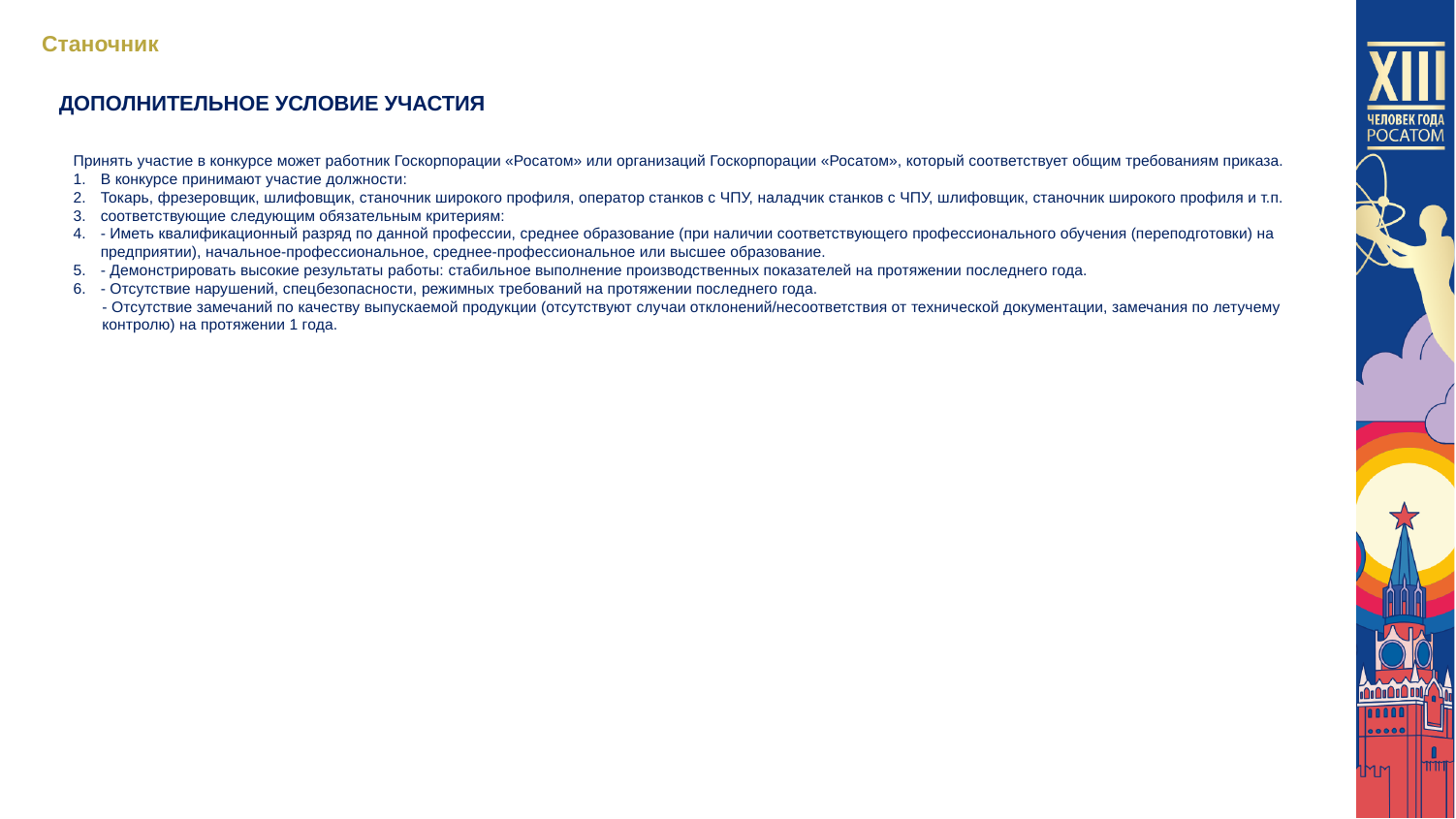

Станочник
ДОПОЛНИТЕЛЬНОЕ УСЛОВИЕ УЧАСТИЯ
Принять участие в конкурсе может работник Госкорпорации «Росатом» или организаций Госкорпорации «Росатом», который соответствует общим требованиям приказа.
В конкурсе принимают участие должности:
Токарь, фрезеровщик, шлифовщик, станочник широкого профиля, оператор станков с ЧПУ, наладчик станков с ЧПУ, шлифовщик, станочник широкого профиля и т.п.
соответствующие следующим обязательным критериям:
- Иметь квалификационный разряд по данной профессии, среднее образование (при наличии соответствующего профессионального обучения (переподготовки) на предприятии), начальное-профессиональное, среднее-профессиональное или высшее образование.
- Демонстрировать высокие результаты работы: стабильное выполнение производственных показателей на протяжении последнего года.
- Отсутствие нарушений, спецбезопасности, режимных требований на протяжении последнего года.
- Отсутствие замечаний по качеству выпускаемой продукции (отсутствуют случаи отклонений/несоответствия от технической документации, замечания по летучему контролю) на протяжении 1 года.